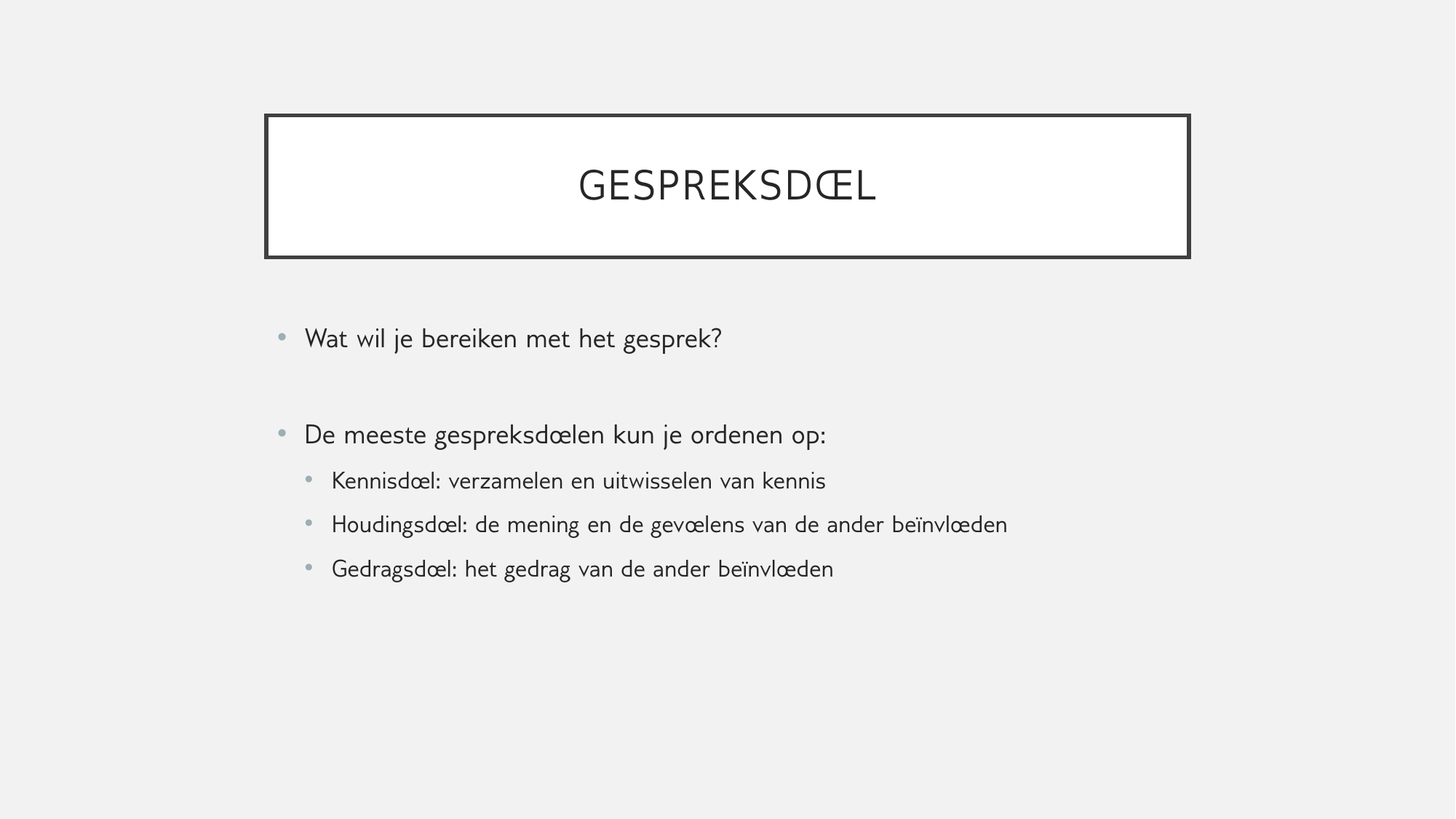

# gespreksdoel
Wat wil je bereiken met het gesprek?

De meeste gespreksdoelen kun je ordenen op:
Kennisdoel: verzamelen en uitwisselen van kennis
Houdingsdoel: de mening en de gevoelens van de ander beïnvloeden
Gedragsdoel: het gedrag van de ander beïnvloeden